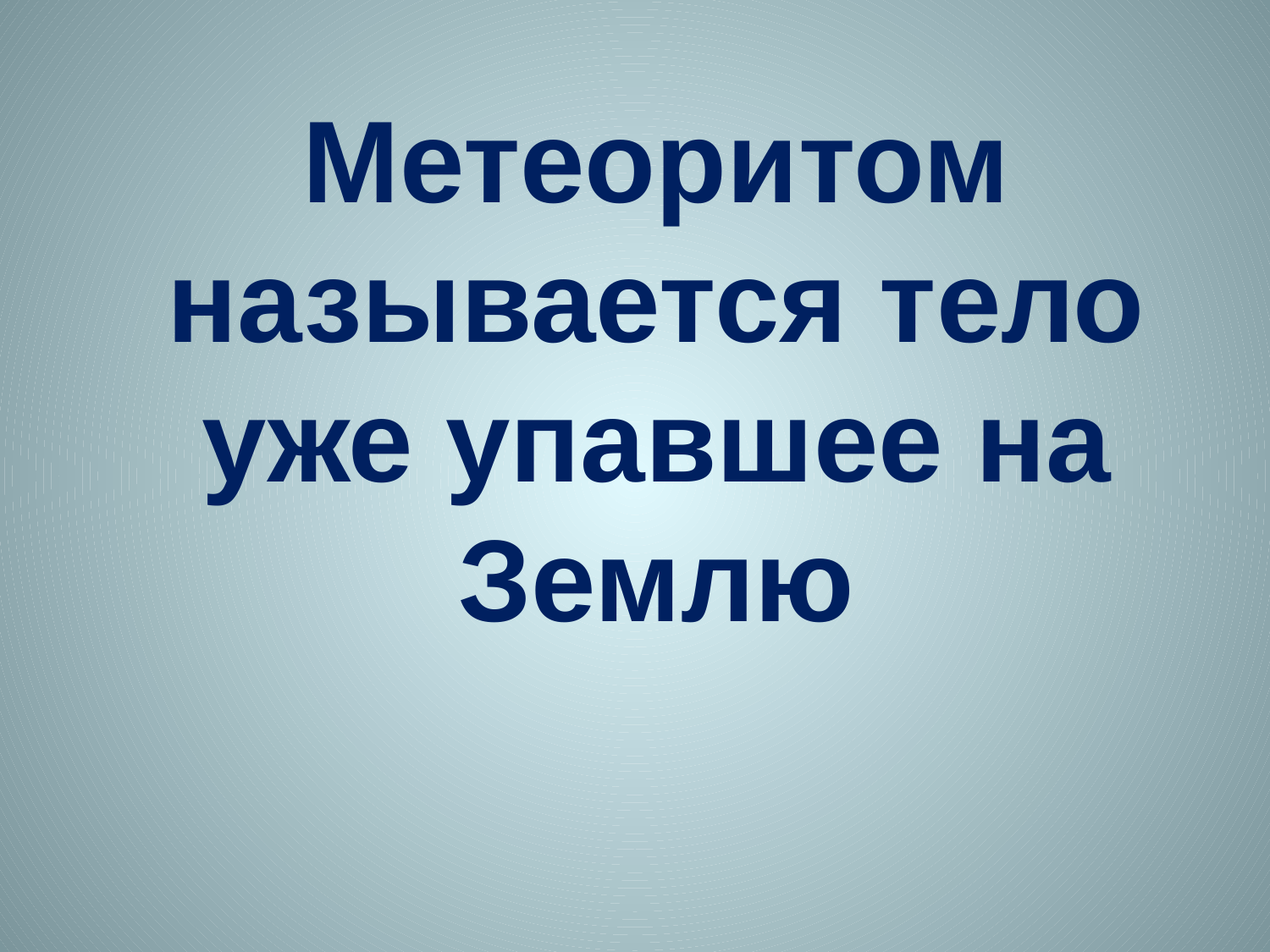

# Метеоритом называется тело уже упавшее на Землю